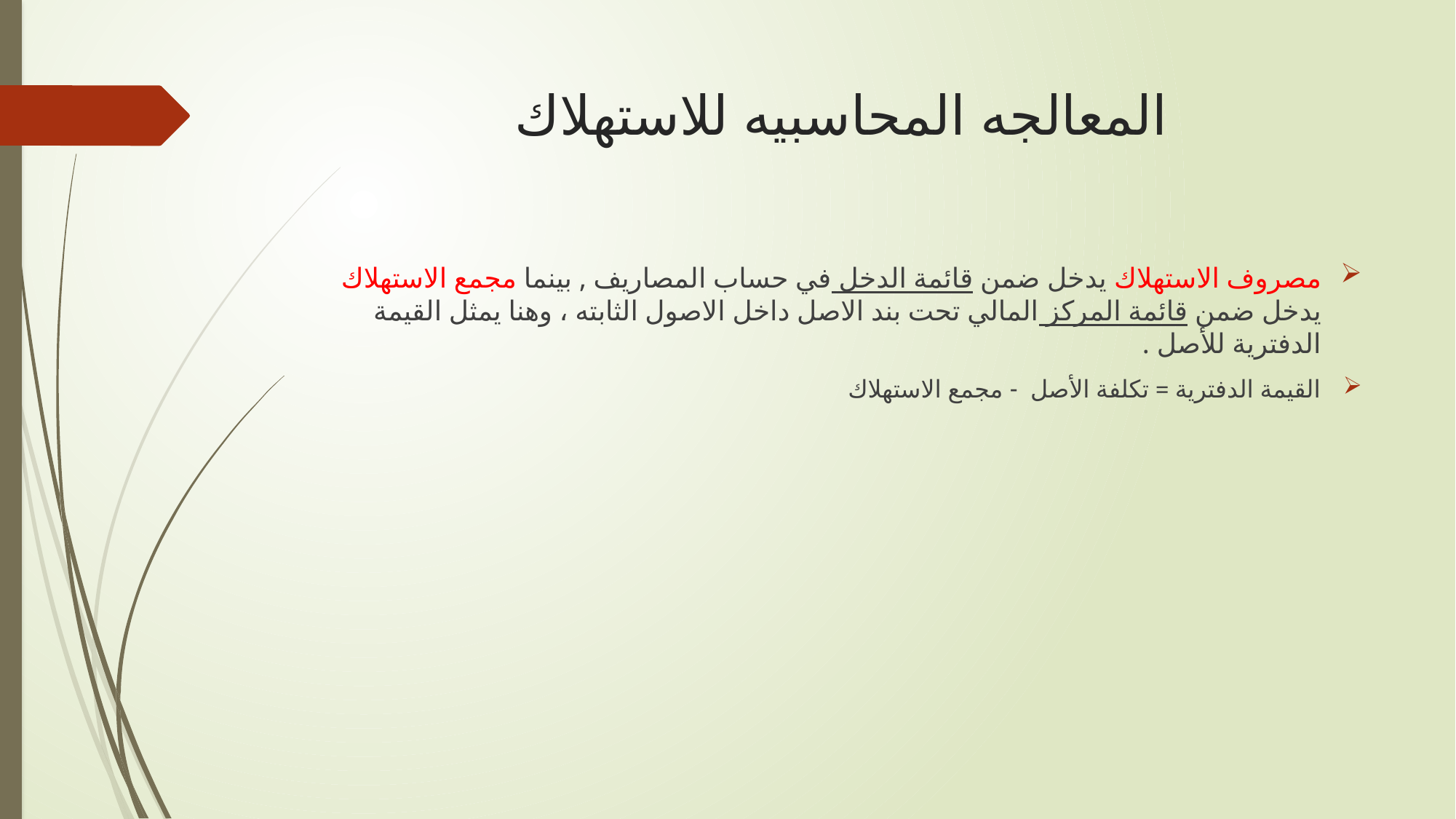

# المعالجه المحاسبيه للاستهلاك
مصروف الاستهلاك يدخل ضمن قائمة الدخل في حساب المصاريف , بينما مجمع الاستهلاك يدخل ضمن قائمة المركز المالي تحت بند الاصل داخل الاصول الثابته ، وهنا يمثل القيمة الدفترية للأصل .
القيمة الدفترية = تكلفة الأصل  - مجمع الاستهلاك